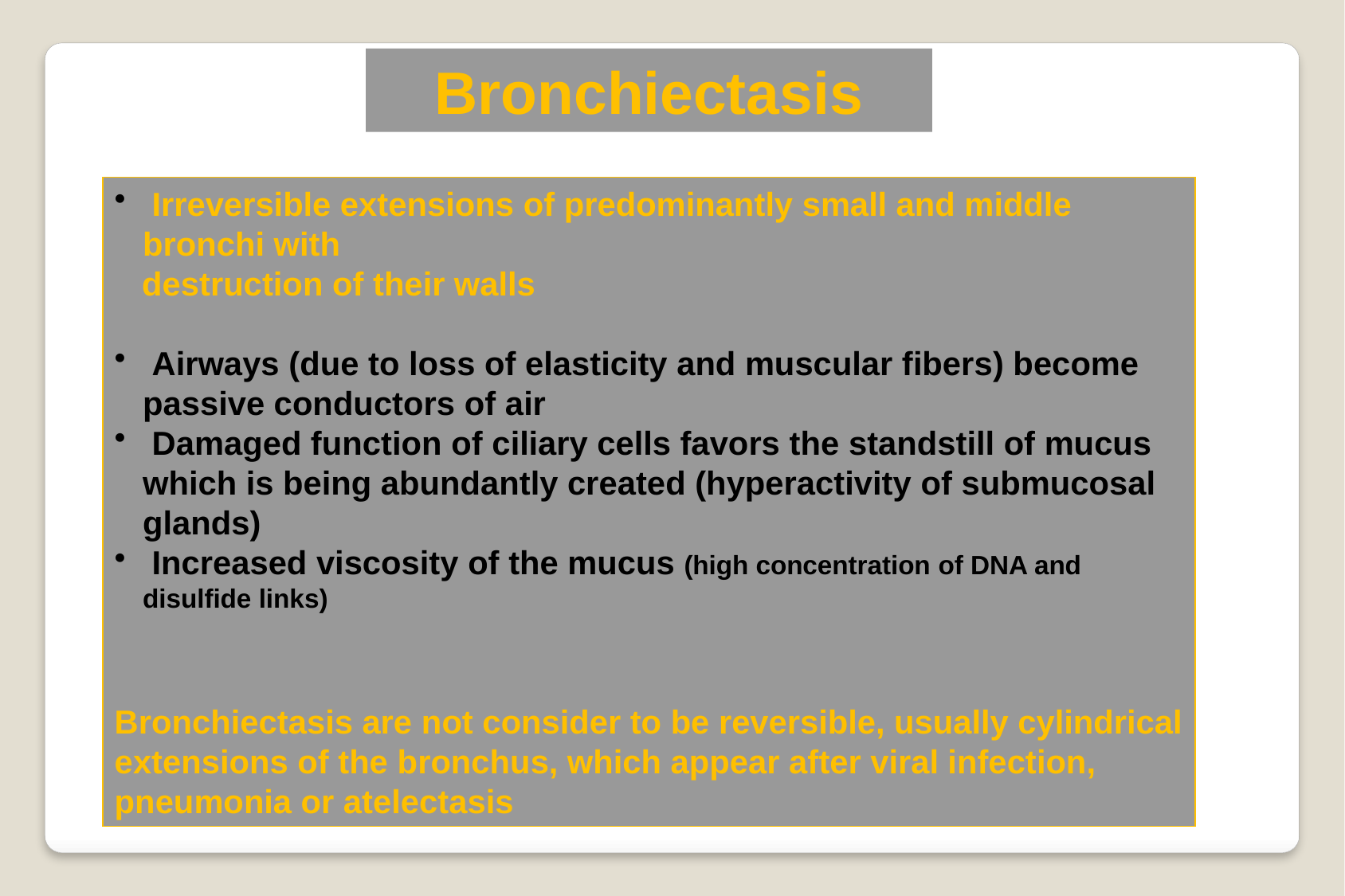

Bronchiectasis
 Irreversible extensions of predominantly small and middle bronchi with
   destruction of their walls

 Airways (due to loss of elasticity and muscular fibers) become passive conductors of air
 Damaged function of ciliary cells favors the standstill of mucus which is being abundantly created (hyperactivity of submucosal glands)
 Increased viscosity of the mucus (high concentration of DNA and disulfide links)

Bronchiectasis are not consider to be reversible, usually cylindrical extensions of the bronchus, which appear after viral infection, pneumonia or atelectasis